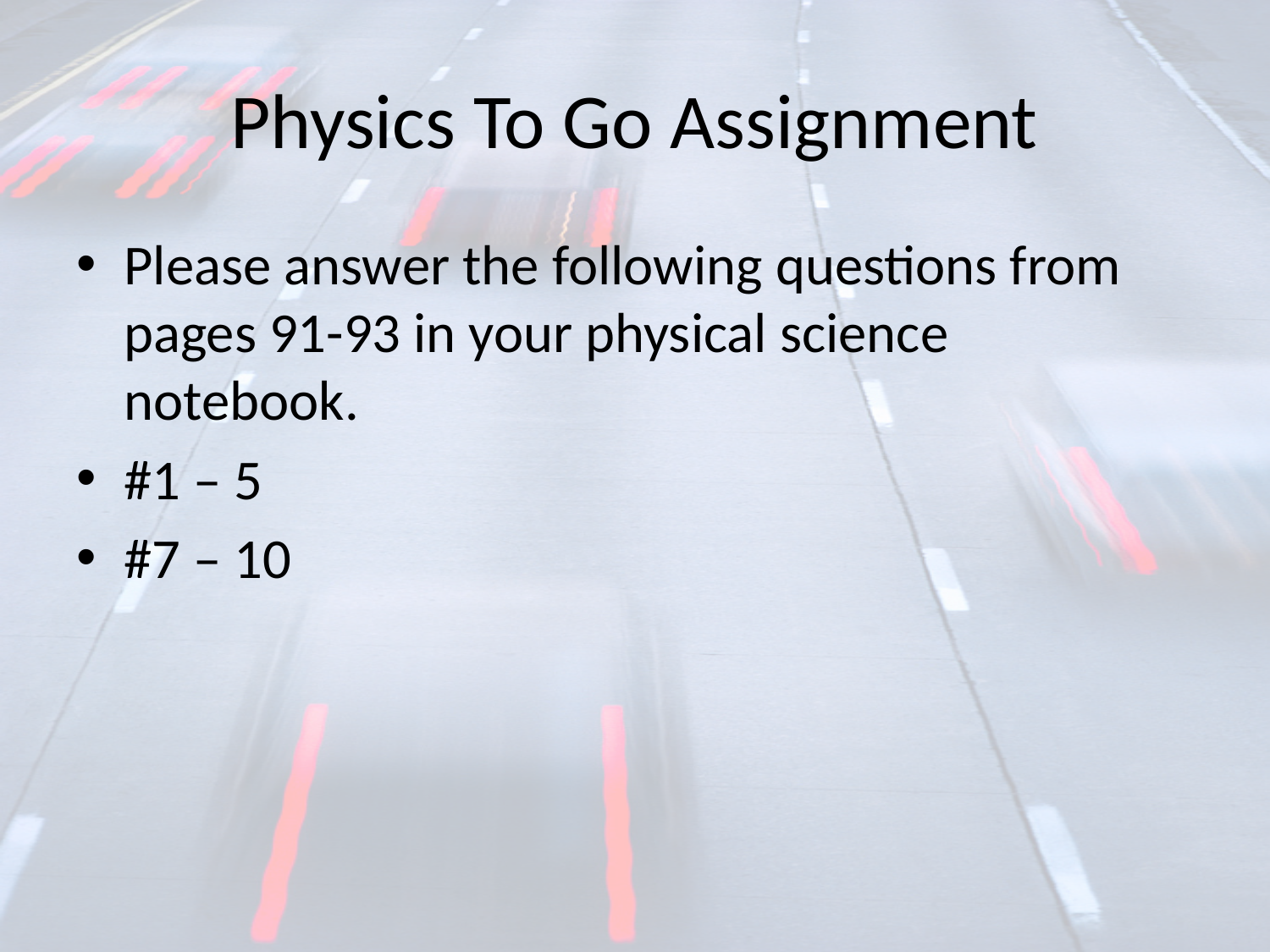

# Physics To Go Assignment
Please answer the following questions from pages 91-93 in your physical science notebook.
#1 – 5
#7 – 10